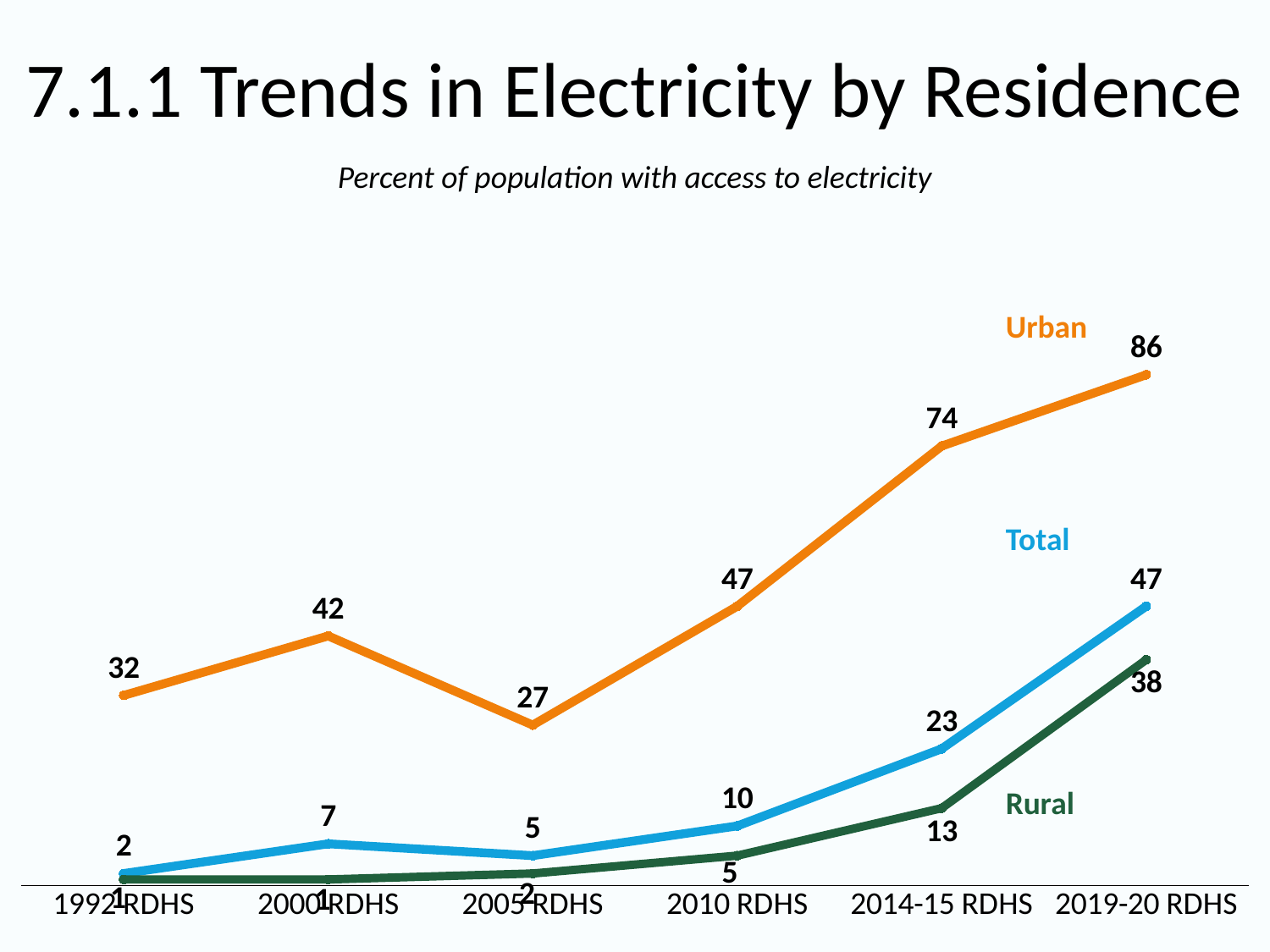

# 7.1.1 Trends in Electricity by Residence
Percent of population with access to electricity

### Chart

| Category | Total | Urban | Rural |
|---|---|---|---|
| 1992 RDHS | 2.0 | 32.0 | 1.0 |
| 2000 RDHS | 7.0 | 42.0 | 1.0 |
| 2005 RDHS | 5.0 | 27.0 | 2.0 |
| 2010 RDHS | 10.0 | 47.0 | 5.0 |
| 2014-15 RDHS | 23.0 | 74.0 | 13.0 |
| 2019-20 RDHS | 47.0 | 86.0 | 38.0 |
Urban
Total
Rural